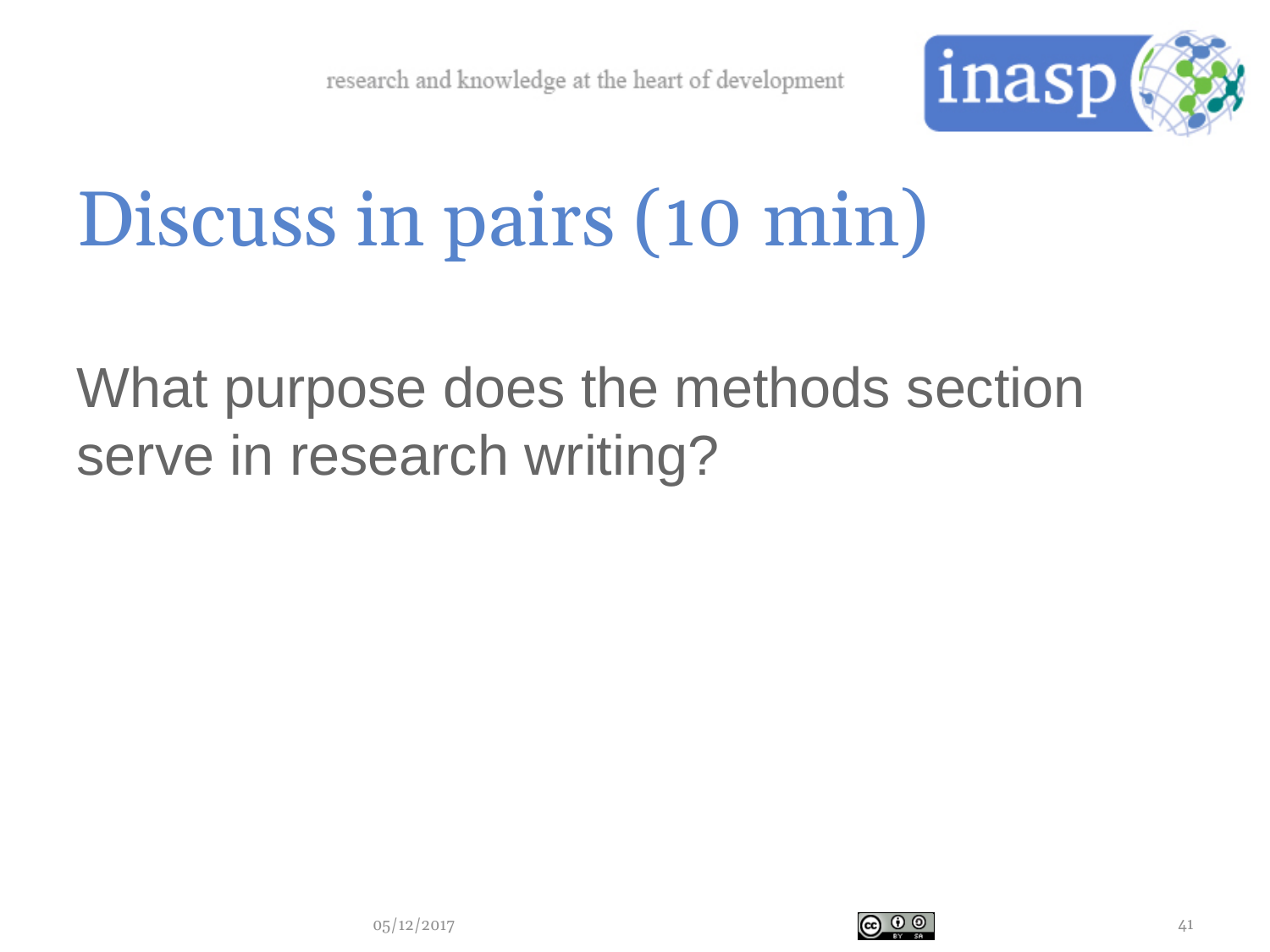

# Discuss in pairs (10 min)

What purpose does the methods section serve in research writing?
05/12/2017

41